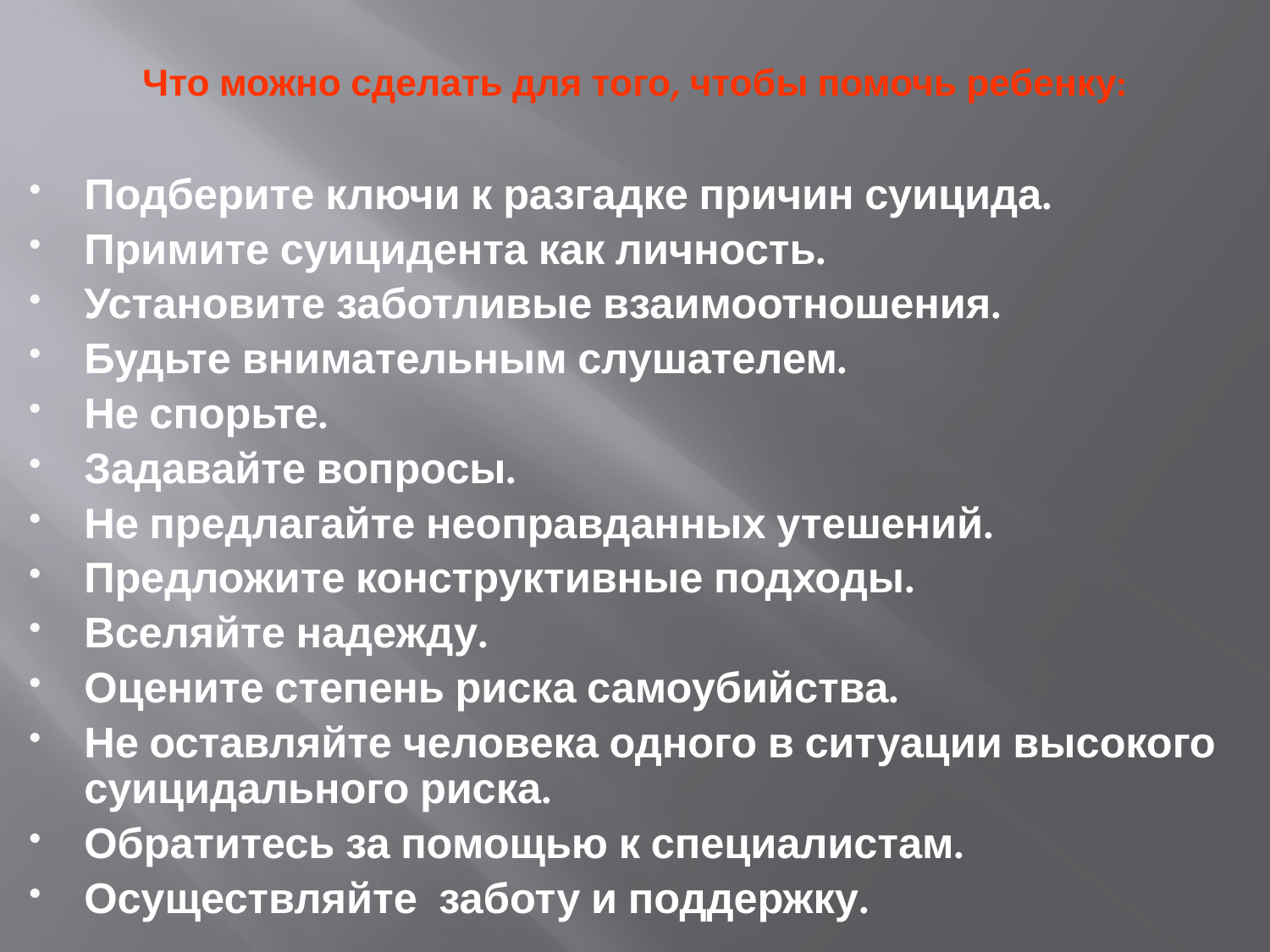

# Что можно сделать для того, чтобы помочь ребенку:
Подберите ключи к разгадке причин суицида.
Примите суицидента как личность.
Установите заботливые взаимоотношения.
Будьте внимательным слушателем.
Не спорьте.
Задавайте вопросы.
Не предлагайте неоправданных утешений.
Предложите конструктивные подходы.
Вселяйте надежду.
Оцените степень риска самоубийства.
Не оставляйте человека одного в ситуации высокого суицидального риска.
Обратитесь за помощью к специалистам.
Осуществляйте  заботу и поддержку.